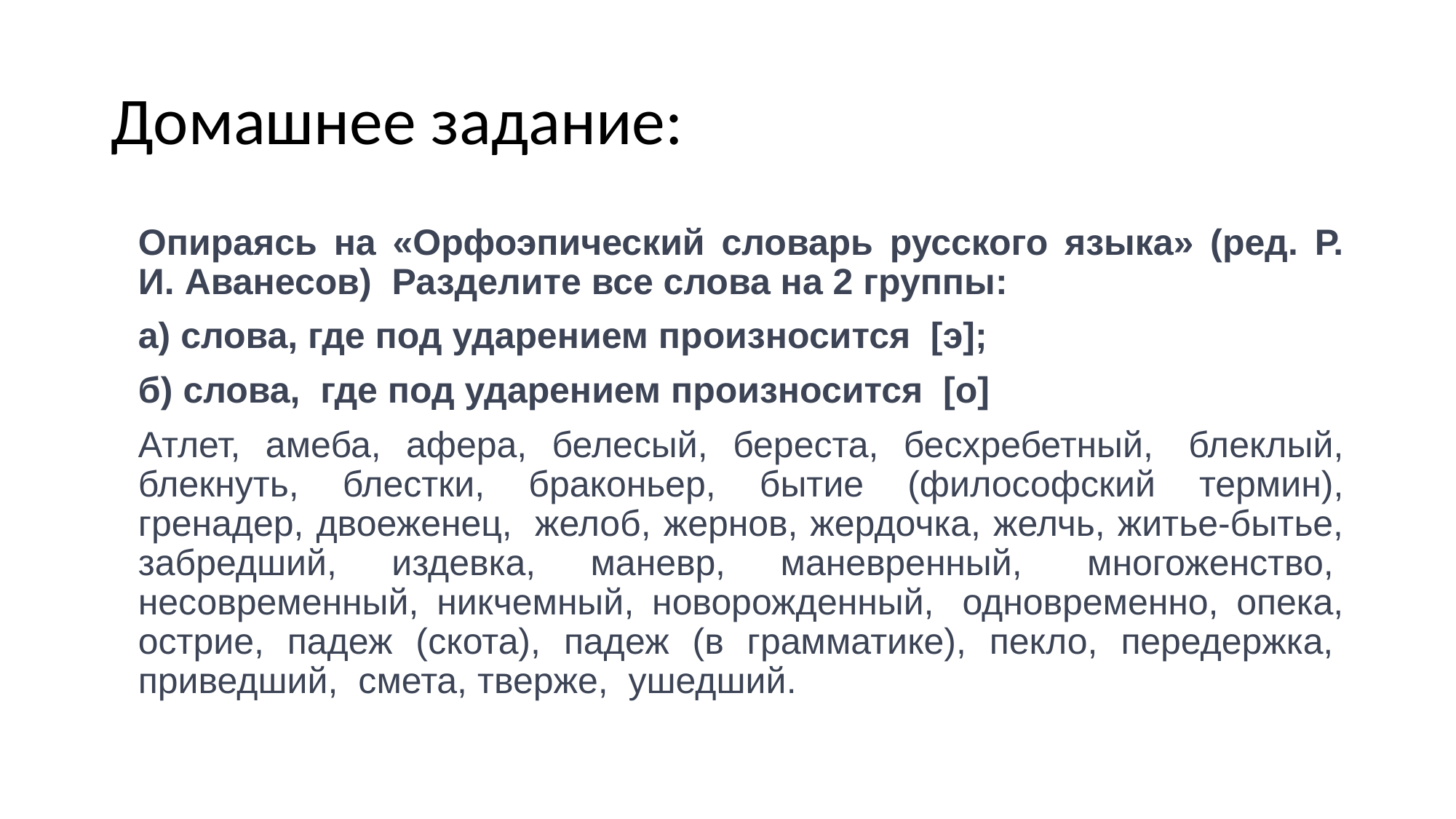

# Домашнее задание:
Опираясь на «Орфоэпический словарь русского языка» (ред. Р. И. Аванесов)  Разделите все слова на 2 группы:
а) слова, где под ударением произносится  [э];
б) слова,  где под ударением произносится  [о]
Атлет, амеба, афера, белесый, береста, бесхребетный,  блеклый, блекнуть, блестки, браконьер, бытие (философский термин), гренадер, двоеженец,  желоб, жернов, жердочка, желчь, житье-бытье, забредший, издевка, маневр, маневренный,  многоженство,  несовременный, никчемный, новорожденный,  одновременно, опека, острие, падеж (скота), падеж (в грамматике), пекло, передержка,  приведший,  смета, тверже,  ушедший.